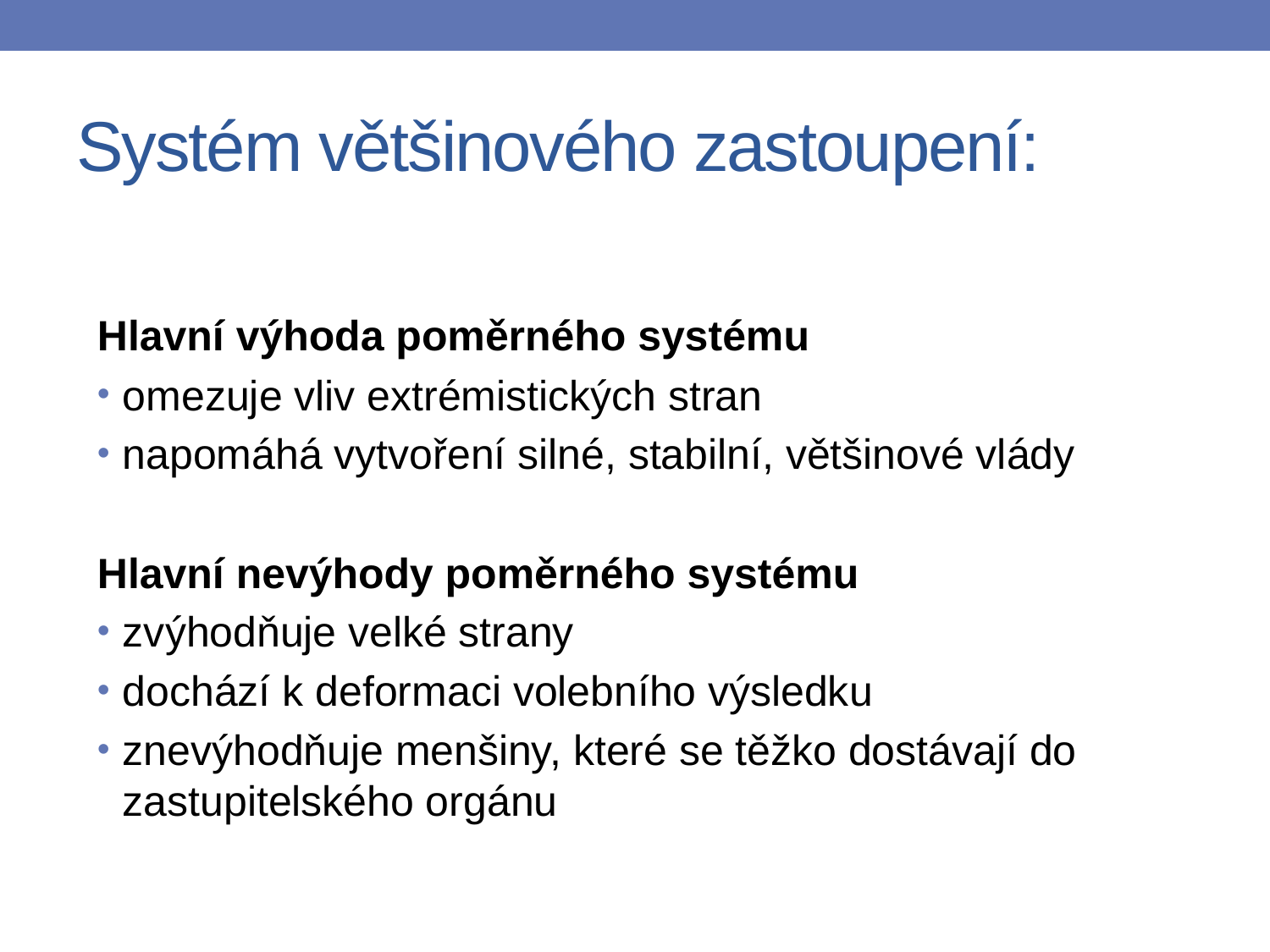

# Systém většinového zastoupení:

Hlavní výhoda poměrného systému
omezuje vliv extrémistických stran
napomáhá vytvoření silné, stabilní, většinové vlády

Hlavní nevýhody poměrného systému
zvýhodňuje velké strany
dochází k deformaci volebního výsledku
znevýhodňuje menšiny, které se těžko dostávají do zastupitelského orgánu